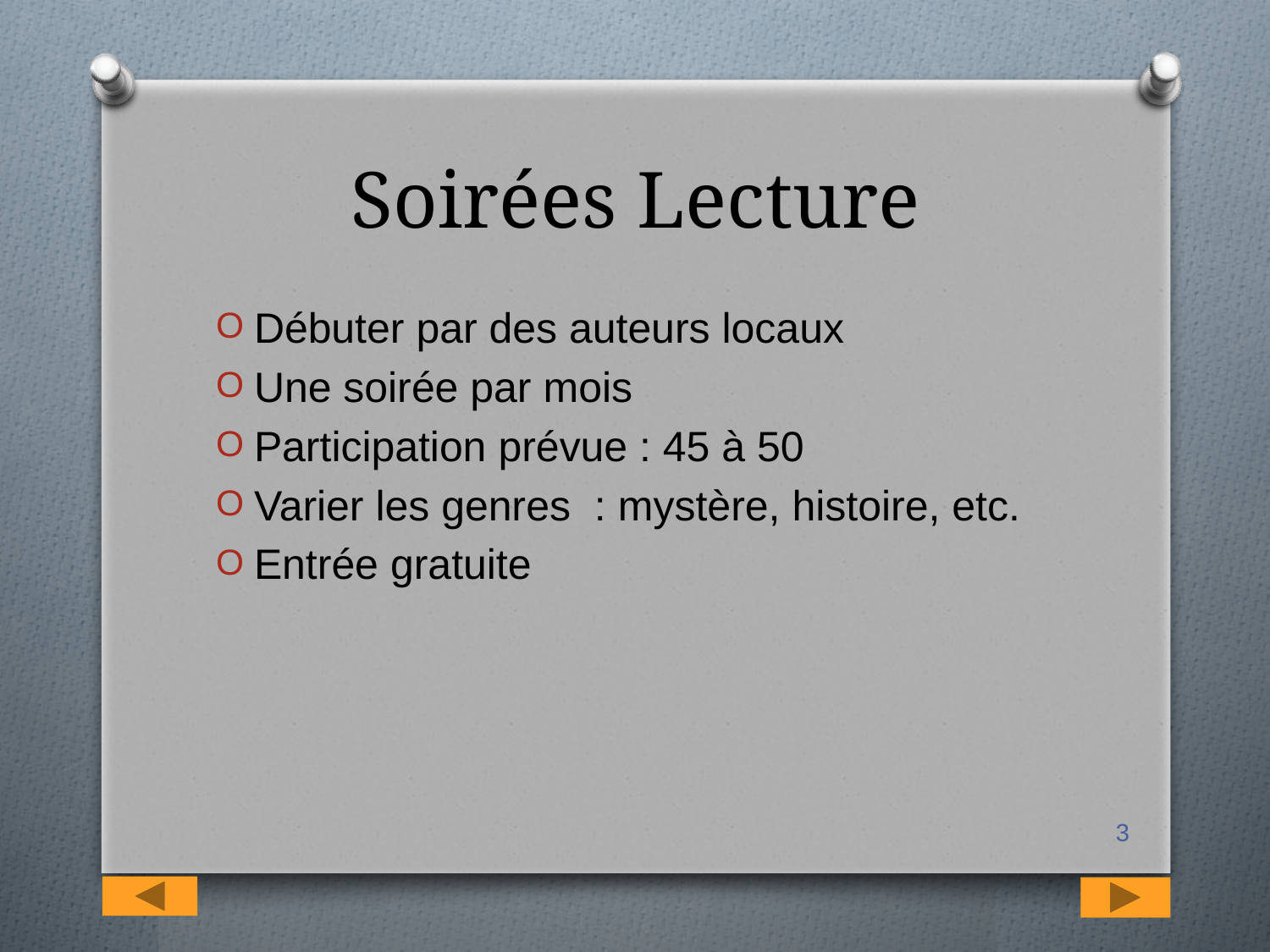

# Soirées Lecture
Débuter par des auteurs locaux
Une soirée par mois
Participation prévue : 45 à 50
Varier les genres  : mystère, histoire, etc.
Entrée gratuite
3